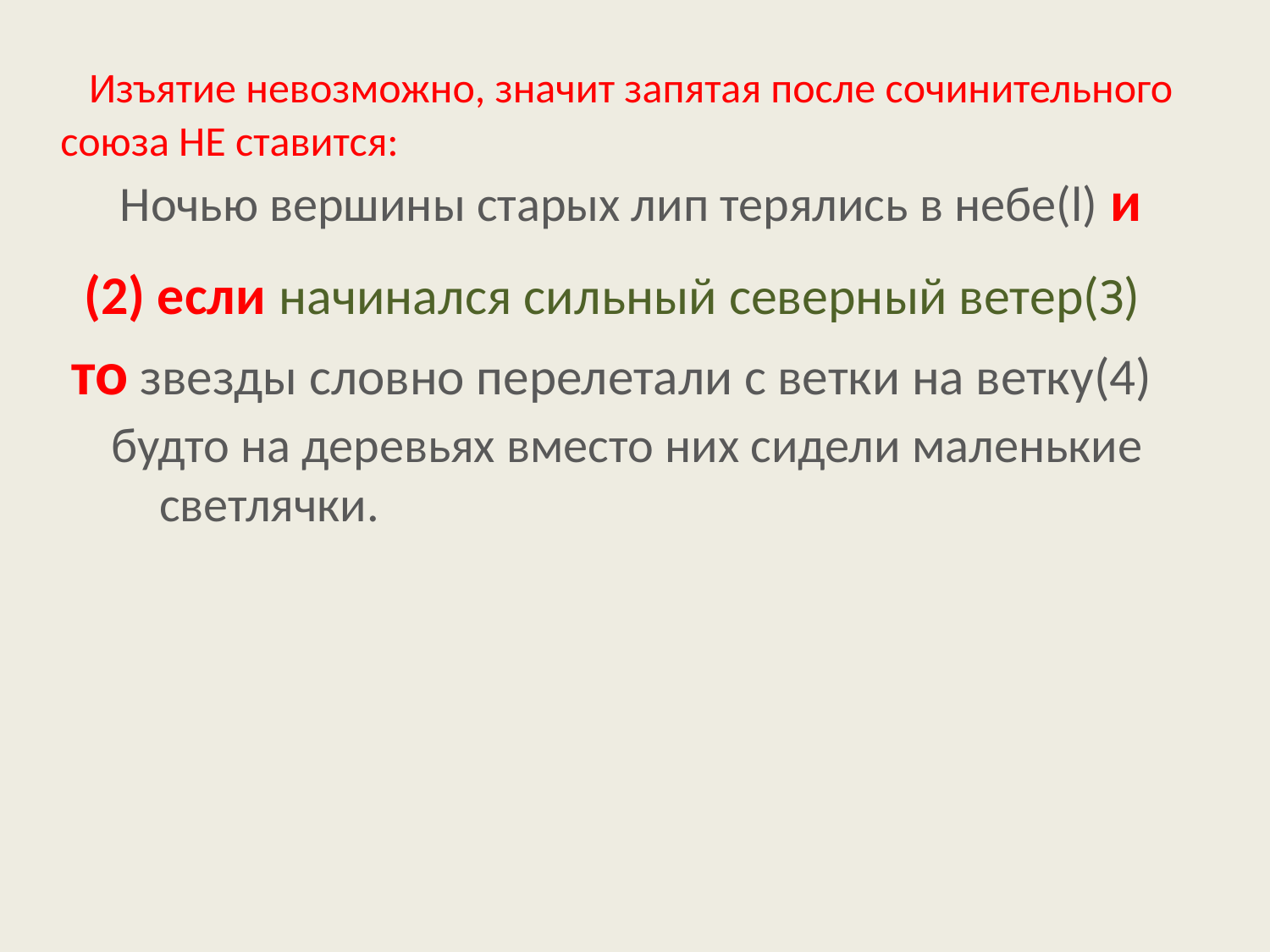

Изъятие невозможно, значит запятая после сочинительного союза НЕ ставится:

   Ночью вершины старых лип терялись в небе(l) и
 (2) если начинался сильный северный ветер(З)
то звезды словно перелетали с ветки на ветку(4)
будто на деревьях вместо них сидели маленькие светлячки.